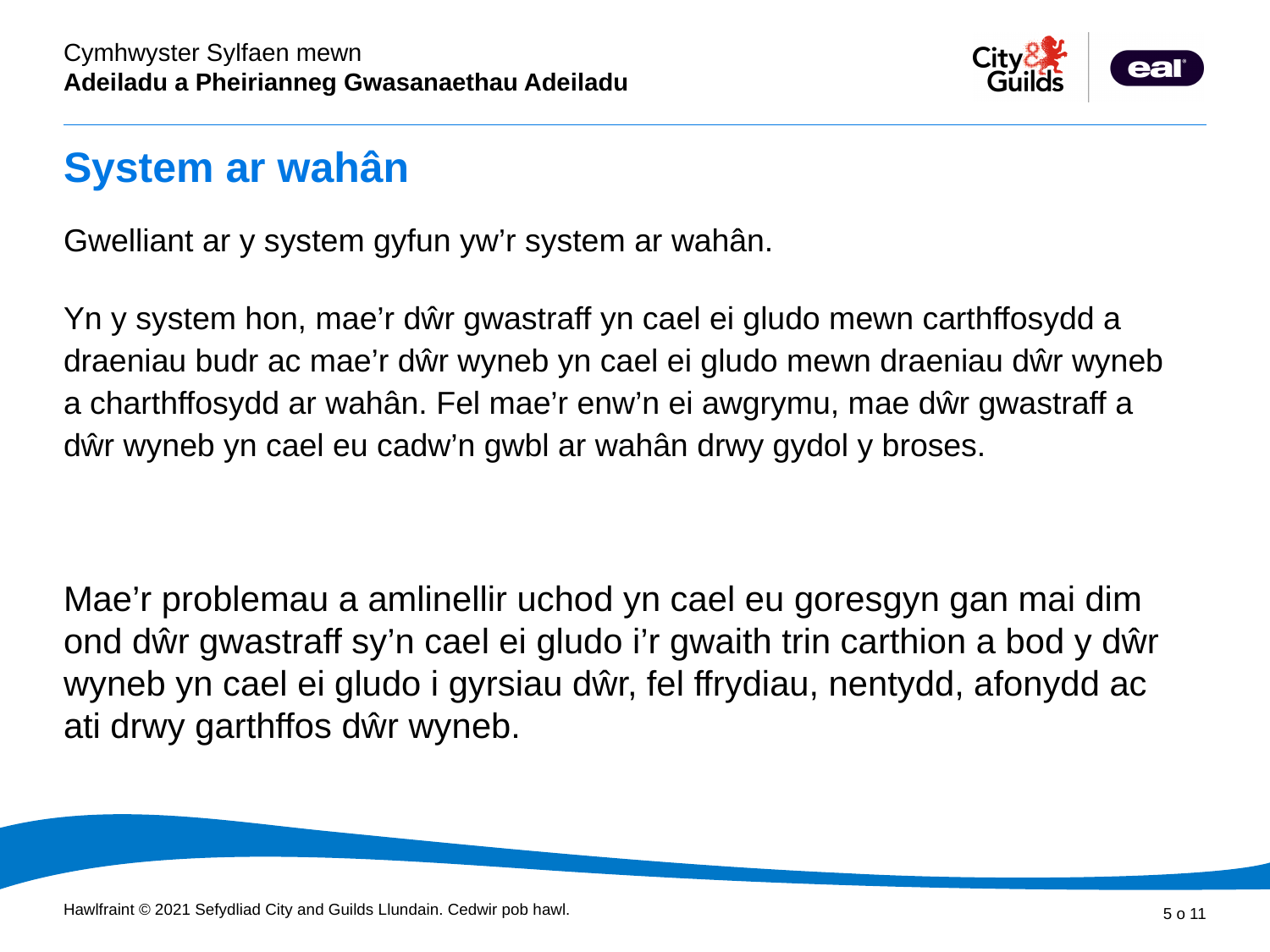

# System ar wahân
Gwelliant ar y system gyfun yw’r system ar wahân.
Yn y system hon, mae’r dŵr gwastraff yn cael ei gludo mewn carthffosydd a draeniau budr ac mae’r dŵr wyneb yn cael ei gludo mewn draeniau dŵr wyneb a charthffosydd ar wahân. Fel mae’r enw’n ei awgrymu, mae dŵr gwastraff a dŵr wyneb yn cael eu cadw’n gwbl ar wahân drwy gydol y broses.

Mae’r problemau a amlinellir uchod yn cael eu goresgyn gan mai dim ond dŵr gwastraff sy’n cael ei gludo i’r gwaith trin carthion a bod y dŵr wyneb yn cael ei gludo i gyrsiau dŵr, fel ffrydiau, nentydd, afonydd ac ati drwy garthffos dŵr wyneb.